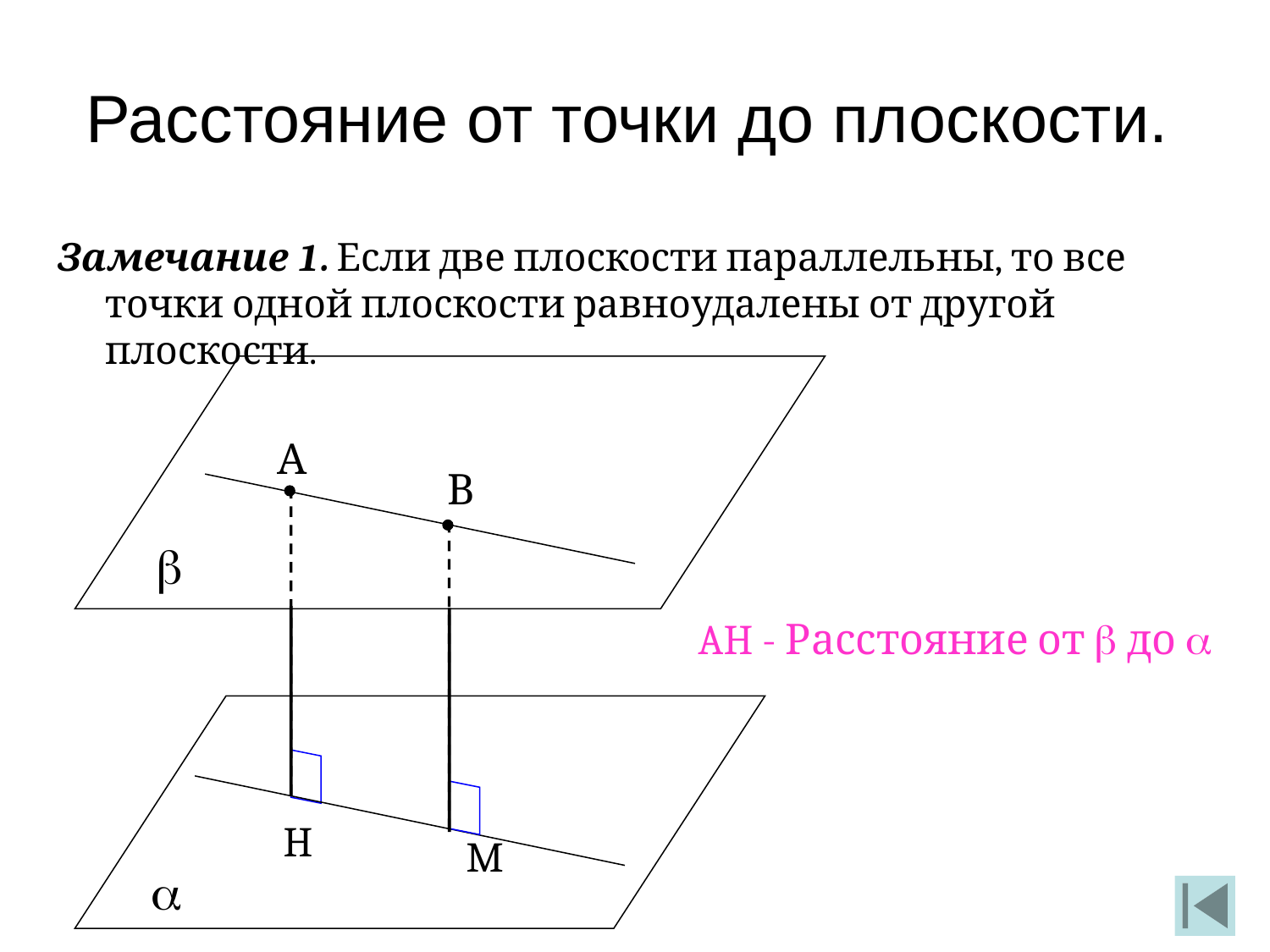

Расстояние от точки до плоскости.
Замечание 1. Если две плоскости параллельны, то все точки одной плоскости равноудалены от другой плоскости.

β
А
В

AH - Расстояние от β до α

α

H
M